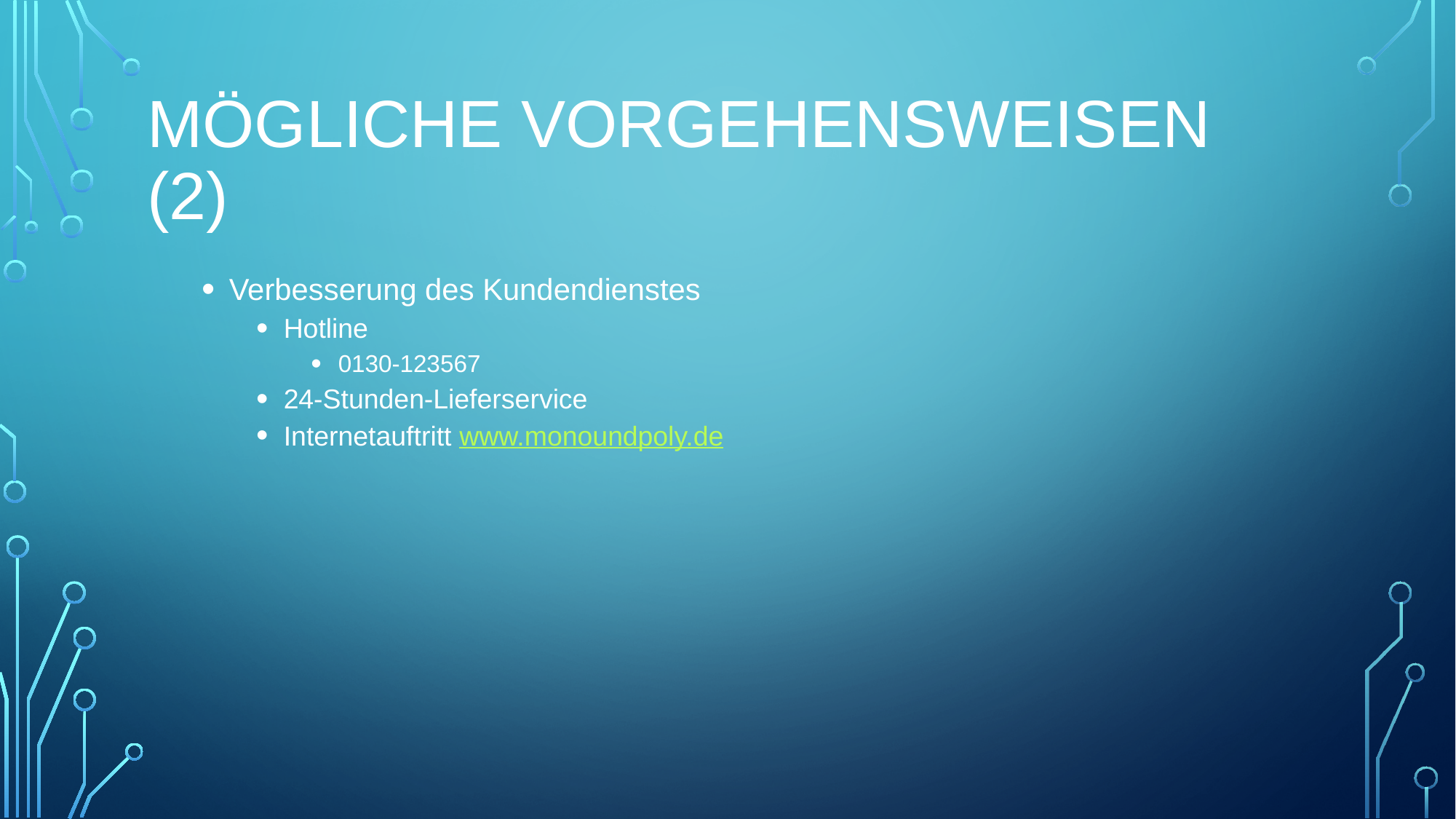

# Mögliche Vorgehensweisen (2)
Verbesserung des Kundendienstes
Hotline
0130-123567
24-Stunden-Lieferservice
Internetauftritt www.monoundpoly.de